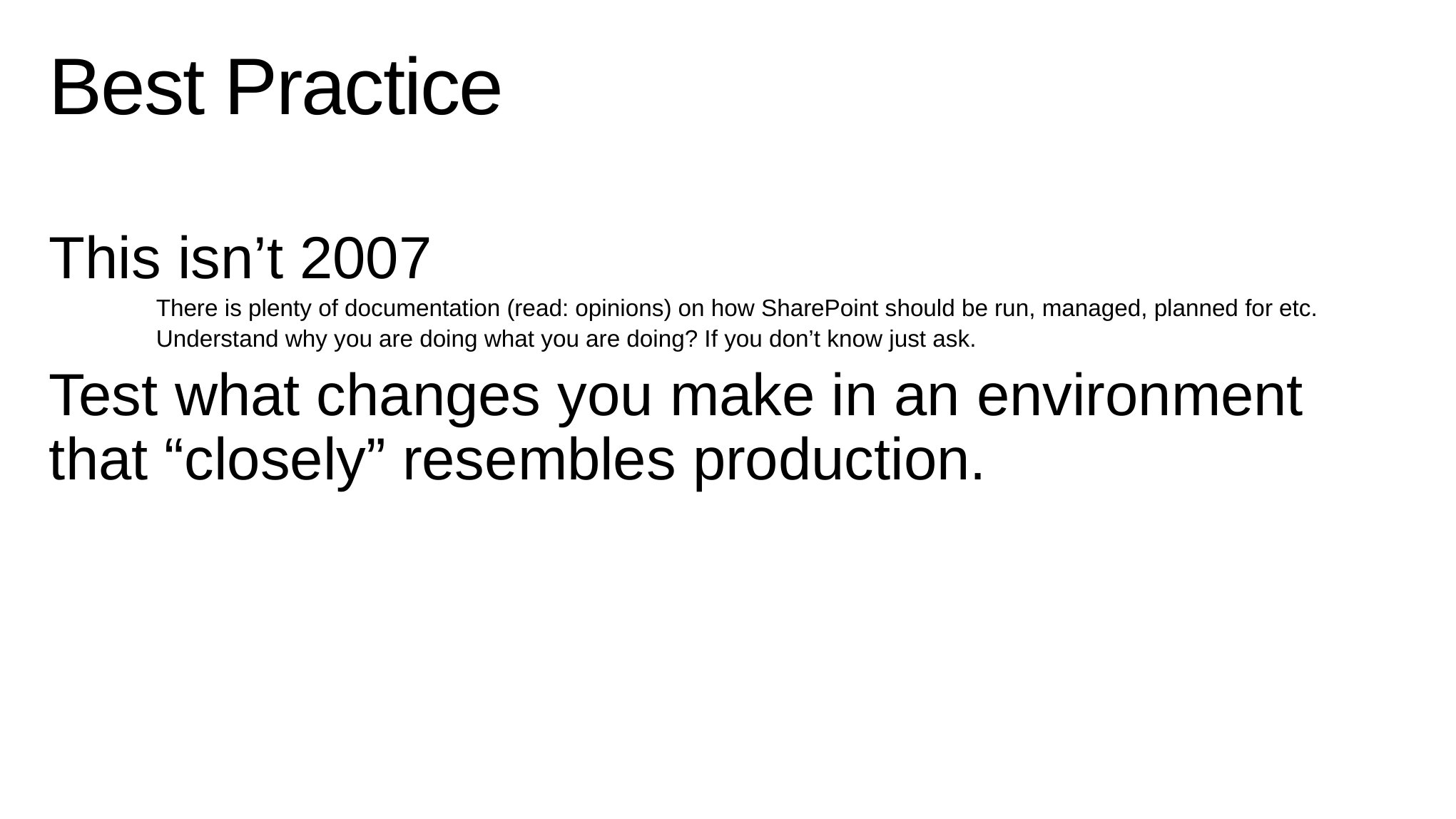

# Best Practice
This isn’t 2007
	There is plenty of documentation (read: opinions) on how SharePoint should be run, managed, planned for etc.
	Understand why you are doing what you are doing? If you don’t know just ask.
Test what changes you make in an environment that “closely” resembles production.